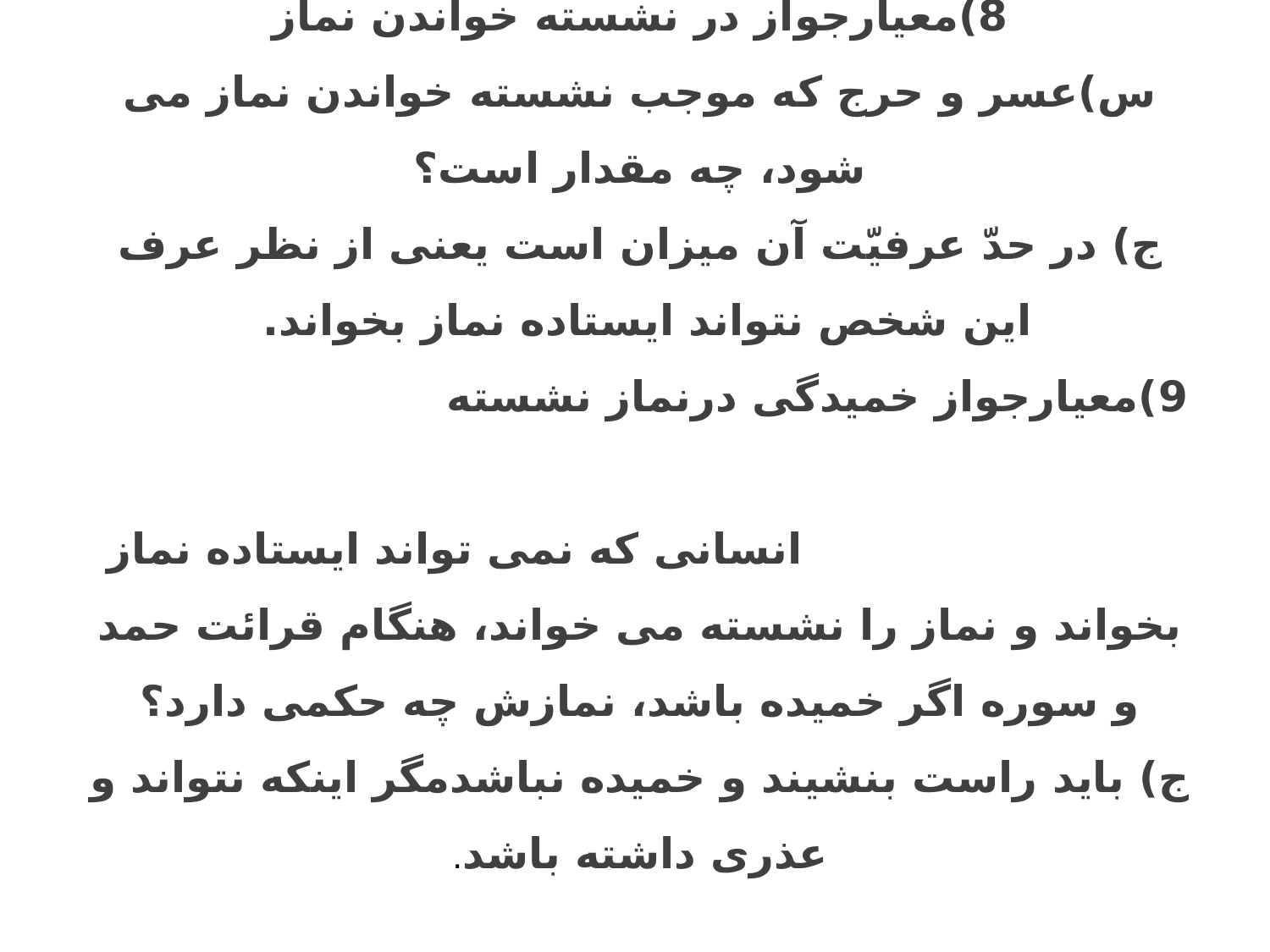

8)معیارجواز در نشسته خواندن نماز
س)عسر و حرج که موجب نشسته خواندن نماز مى شود، چه مقدار است؟
ج) در حدّ عرفیّت آن میزان است یعنی از نظر عرف این شخص نتواند ایستاده نماز بخواند.
9)معیارجواز خمیدگی درنماز نشسته                                                                                                                             انسانی که نمی تواند ایستاده نماز بخواند و نماز را نشسته می خواند، هنگام قرائت حمد و سوره اگر خمیده باشد، نمازش چه حکمی دارد؟
ج) باید راست بنشیند و خمیده نباشدمگر اینکه نتواند و عذری داشته باشد.